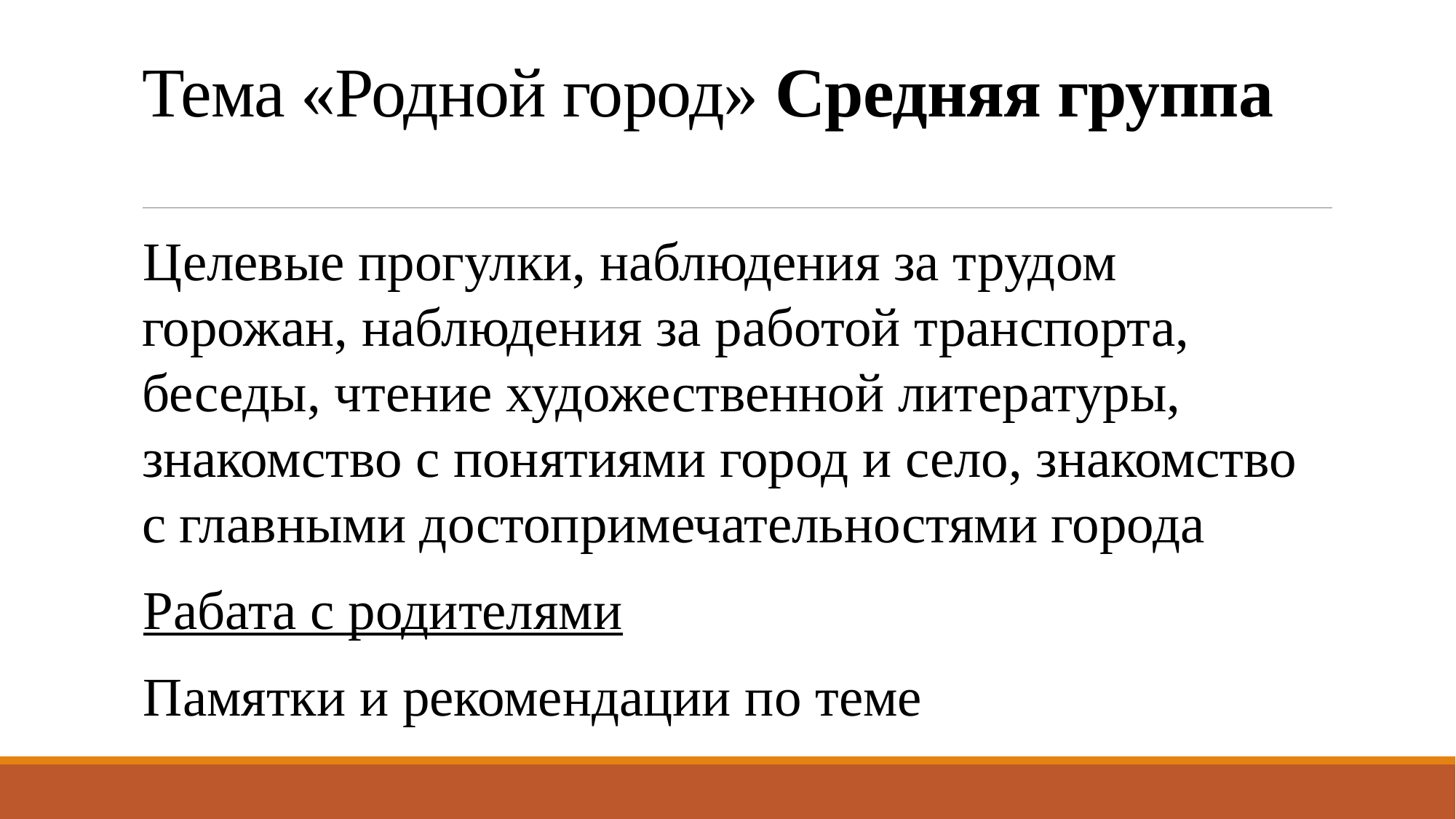

# Тема «Родной город» Средняя группа
Целевые прогулки, наблюдения за трудом горожан, наблюдения за работой транспорта, беседы, чтение художественной литературы, знакомство с понятиями город и село, знакомство с главными достопримечательностями города
Рабата с родителями
Памятки и рекомендации по теме